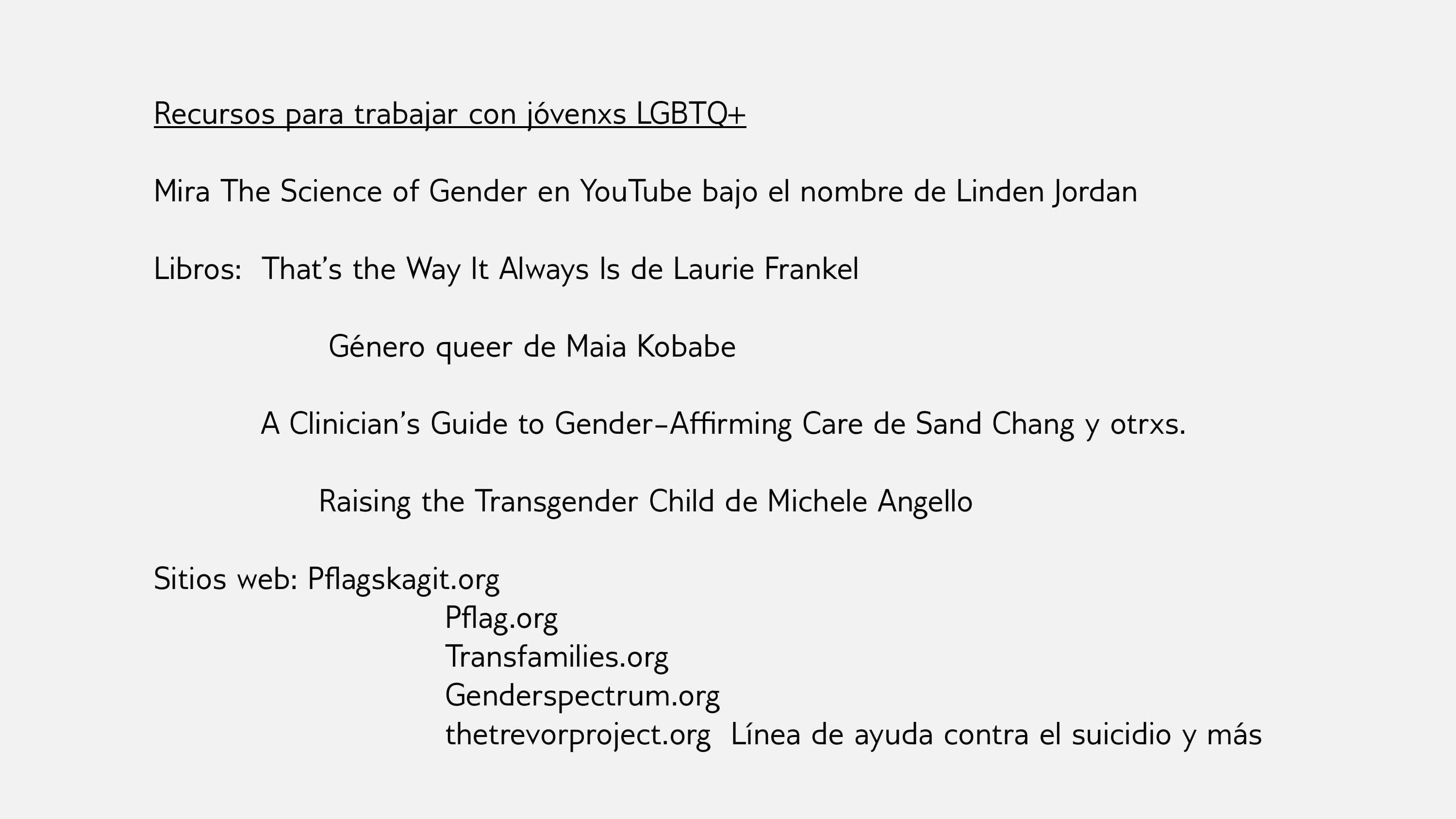

Recursos para trabajar con jóvenxs LGBTQ+

Mira The Science of Gender en YouTube bajo el nombre de Linden Jordan

Libros:  That’s the Way It Always Is de Laurie Frankel

		   Género queer de Maia Kobabe

           A Clinician’s Guide to Gender–Affirming Care de Sand Chang y otrxs.

		  Raising the Transgender Child de Michele Angello

Sitios web: Pflagskagit.org
				Pflag.org
				Transfamilies.org
				Genderspectrum.org
				thetrevorproject.org  Línea de ayuda contra el suicidio y más